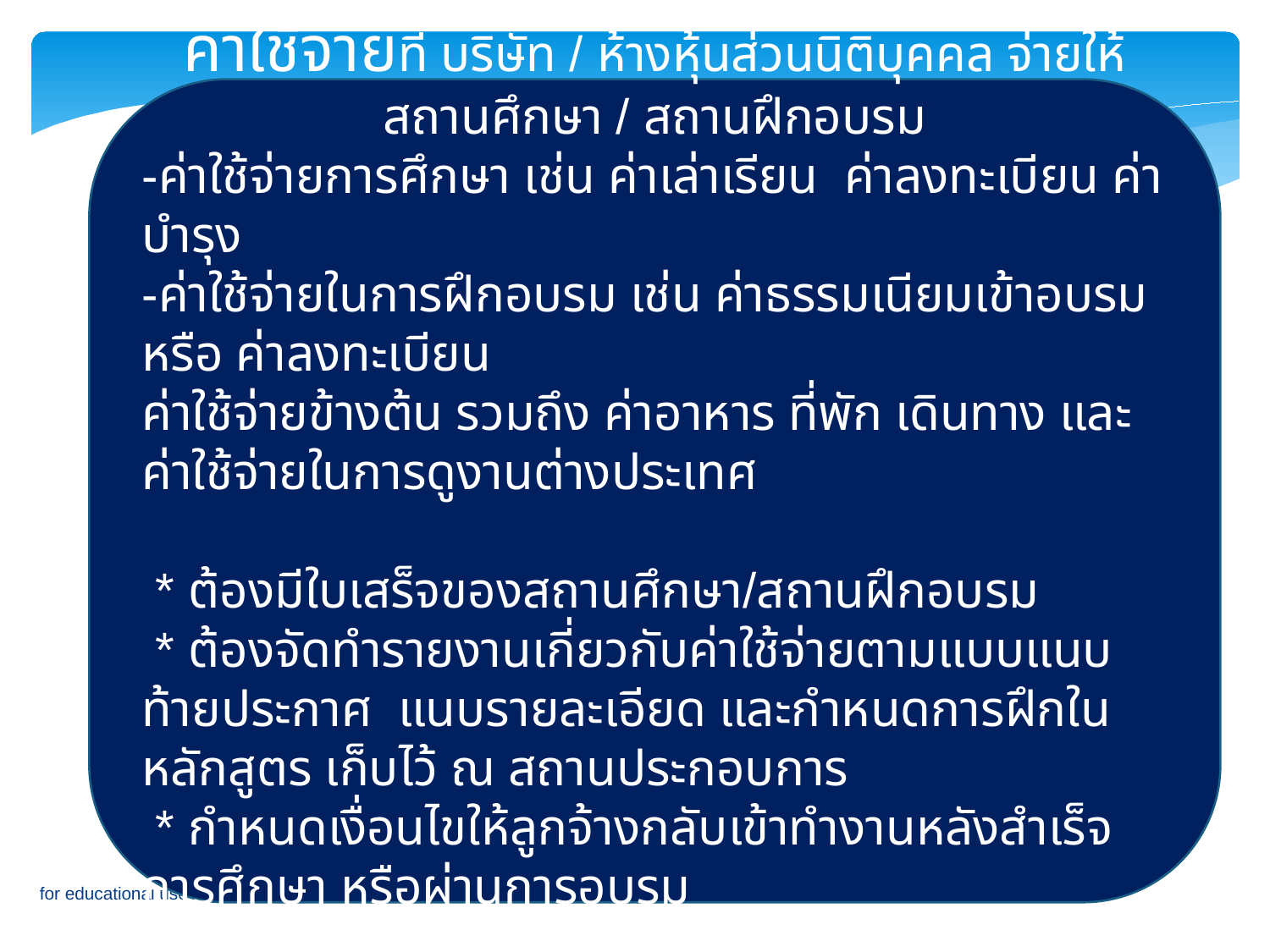

ค่าใช้จ่ายที่ บริษัท / ห้างหุ้นส่วนนิติบุคคล จ่ายให้ สถานศึกษา / สถานฝึกอบรม
-ค่าใช้จ่ายการศึกษา เช่น ค่าเล่าเรียน  ค่าลงทะเบียน ค่าบำรุง
-ค่าใช้จ่ายในการฝึกอบรม เช่น ค่าธรรมเนียมเข้าอบรม หรือ ค่าลงทะเบียน
ค่าใช้จ่ายข้างต้น รวมถึง ค่าอาหาร ที่พัก เดินทาง และค่าใช้จ่ายในการดูงานต่างประเทศ

 * ต้องมีใบเสร็จของสถานศึกษา/สถานฝึกอบรม
 * ต้องจัดทำรายงานเกี่ยวกับค่าใช้จ่ายตามแบบแนบท้ายประกาศ  แนบรายละเอียด และกำหนดการฝึกในหลักสูตร เก็บไว้ ณ สถานประกอบการ
 * กำหนดเงื่อนไขให้ลูกจ้างกลับเข้าทำงานหลังสำเร็จการศึกษา หรือผ่านการอบรม

21
for educational use